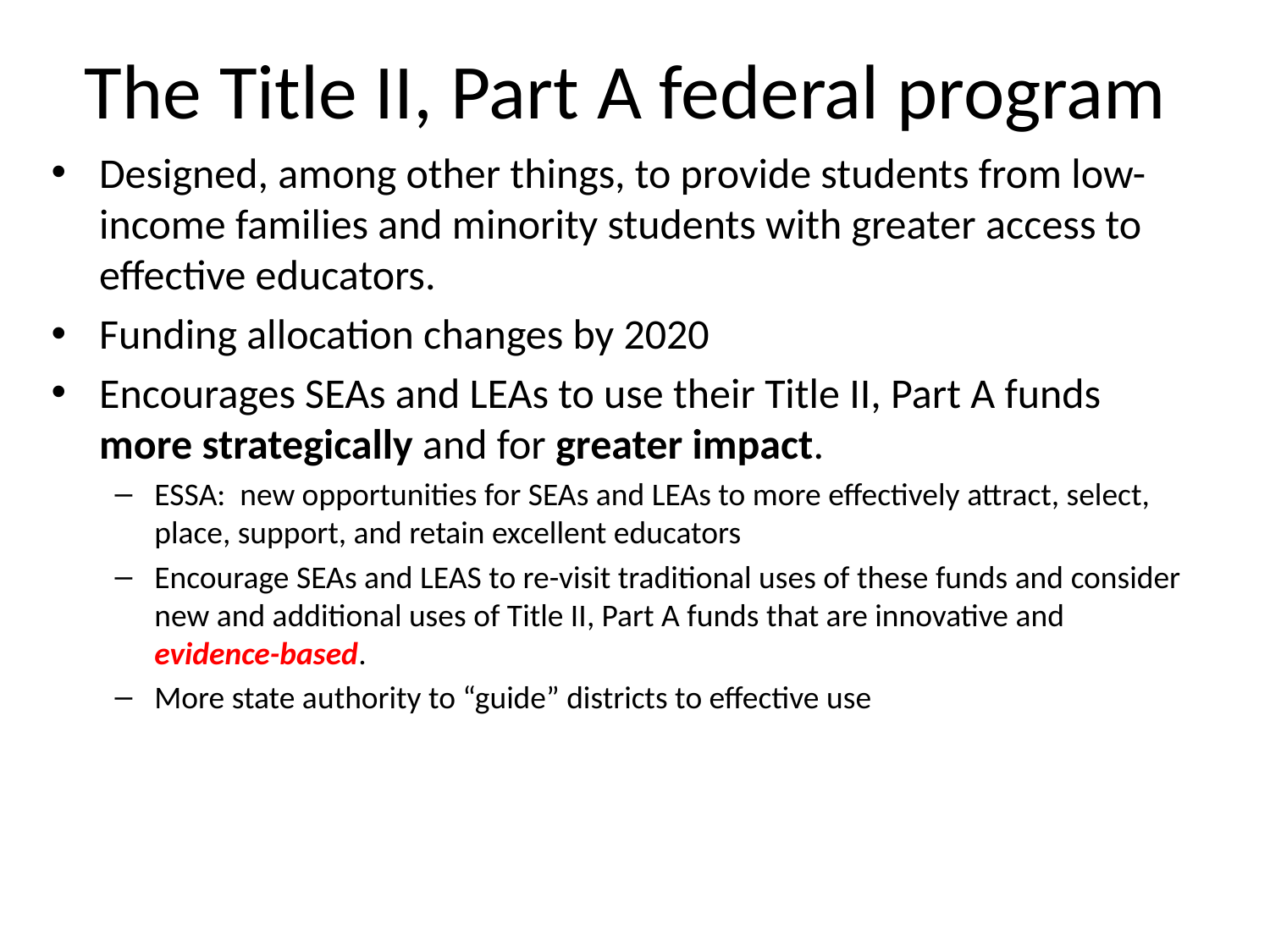

# The Title II, Part A federal program
Designed, among other things, to provide students from low-income families and minority students with greater access to effective educators.
Funding allocation changes by 2020
Encourages SEAs and LEAs to use their Title II, Part A funds more strategically and for greater impact.
ESSA:  new opportunities for SEAs and LEAs to more effectively attract, select, place, support, and retain excellent educators
Encourage SEAs and LEAS to re-visit traditional uses of these funds and consider new and additional uses of Title II, Part A funds that are innovative and evidence-based.
More state authority to “guide” districts to effective use